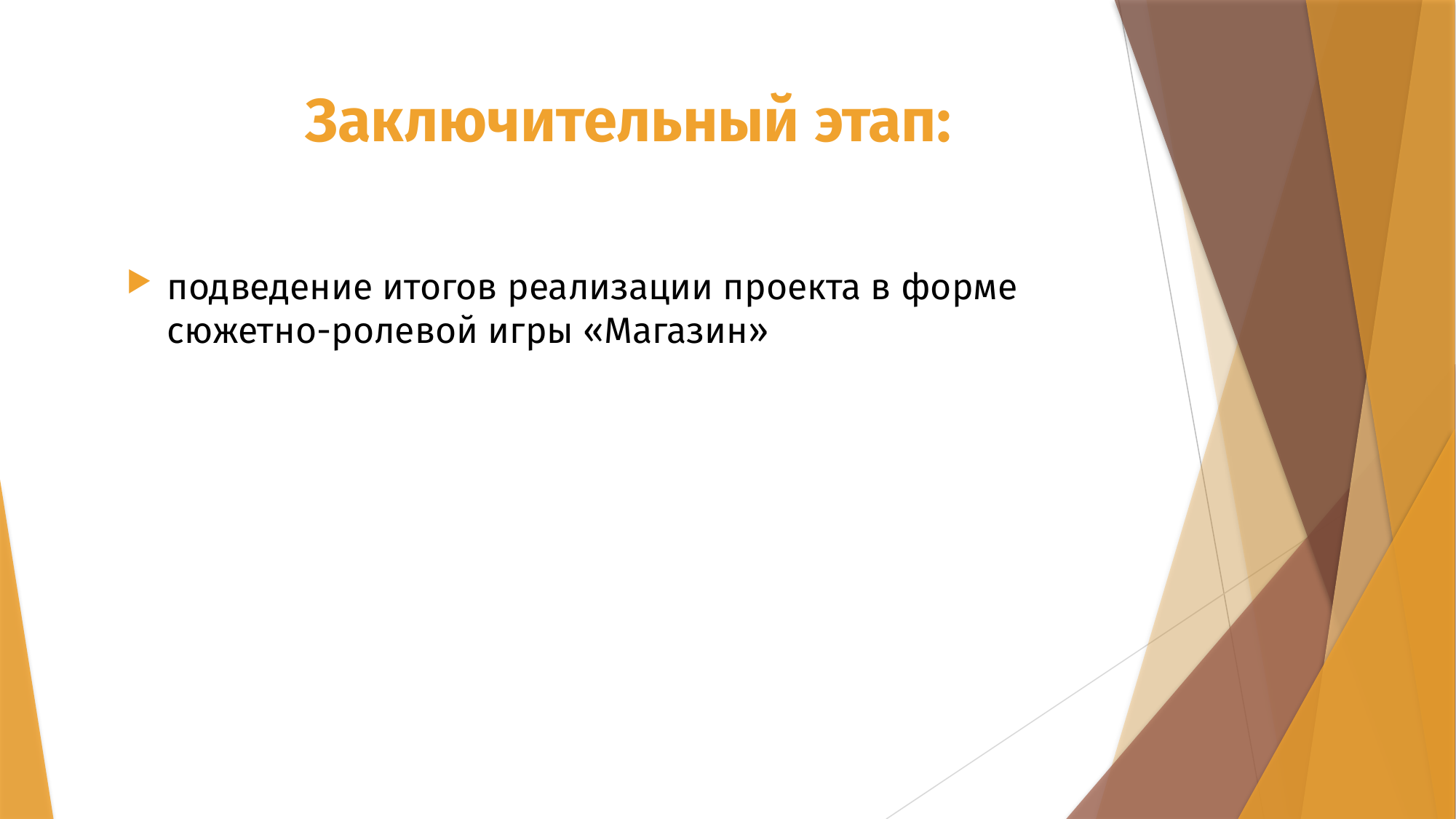

# Заключительный этап:
подведение итогов реализации проекта в форме сюжетно-ролевой игры «Магазин»